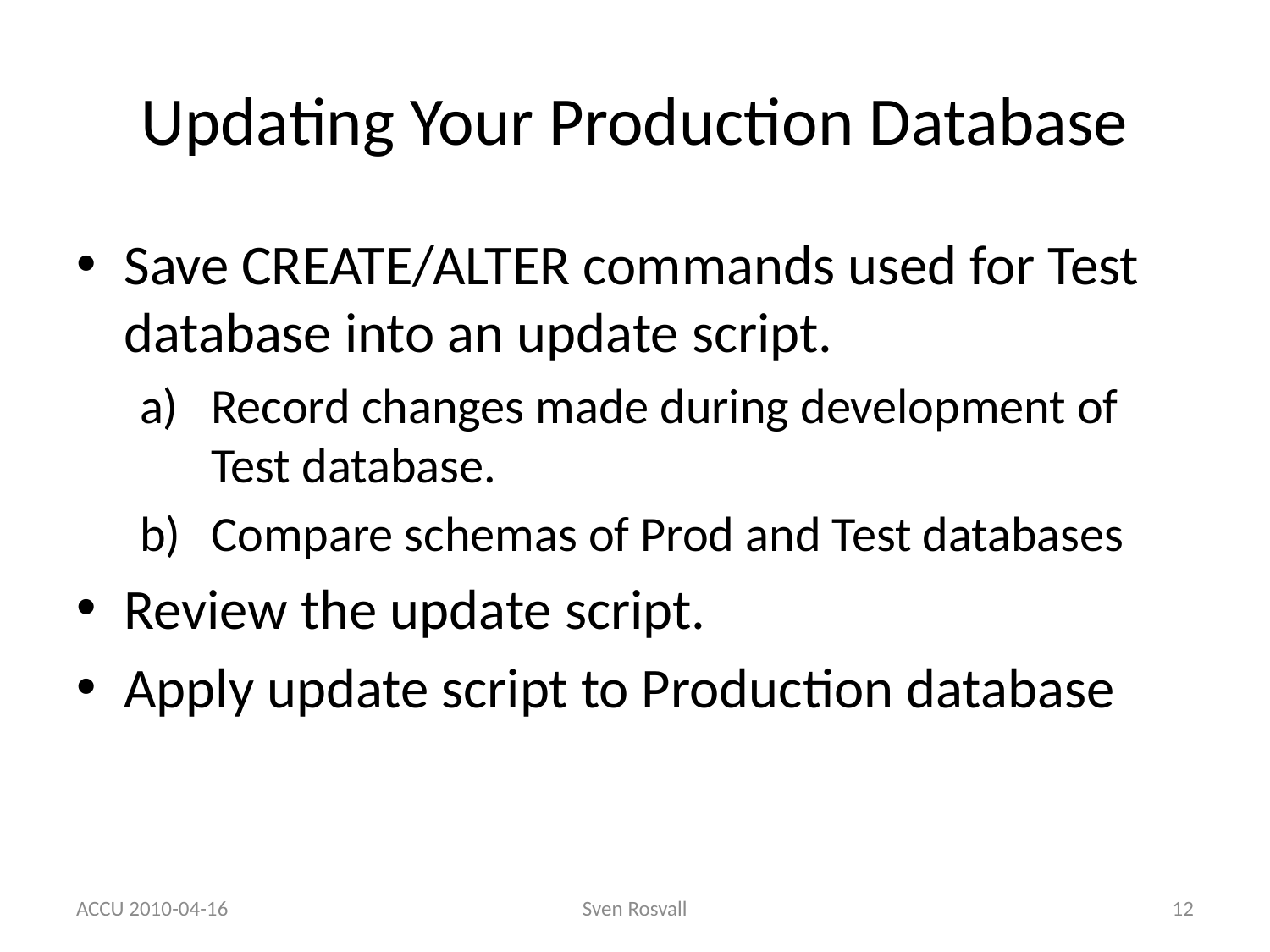

# Updating Your Production Database
Save CREATE/ALTER commands used for Test database into an update script.
Record changes made during development of Test database.
Compare schemas of Prod and Test databases
Review the update script.
Apply update script to Production database
ACCU 2010-04-16
Sven Rosvall
12